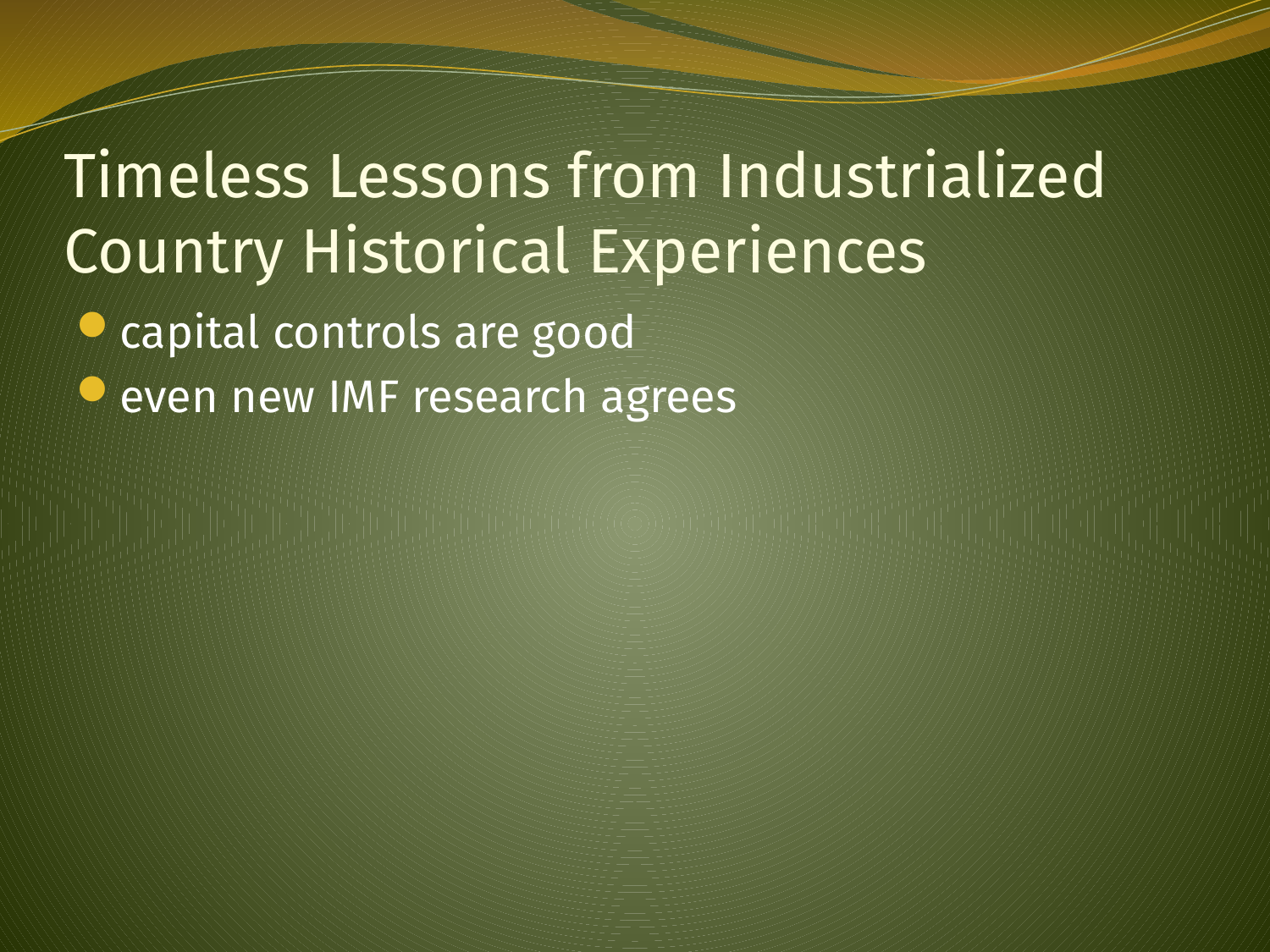

# Timeless Lessons from Industrialized Country Historical Experiences
capital controls are good
even new IMF research agrees